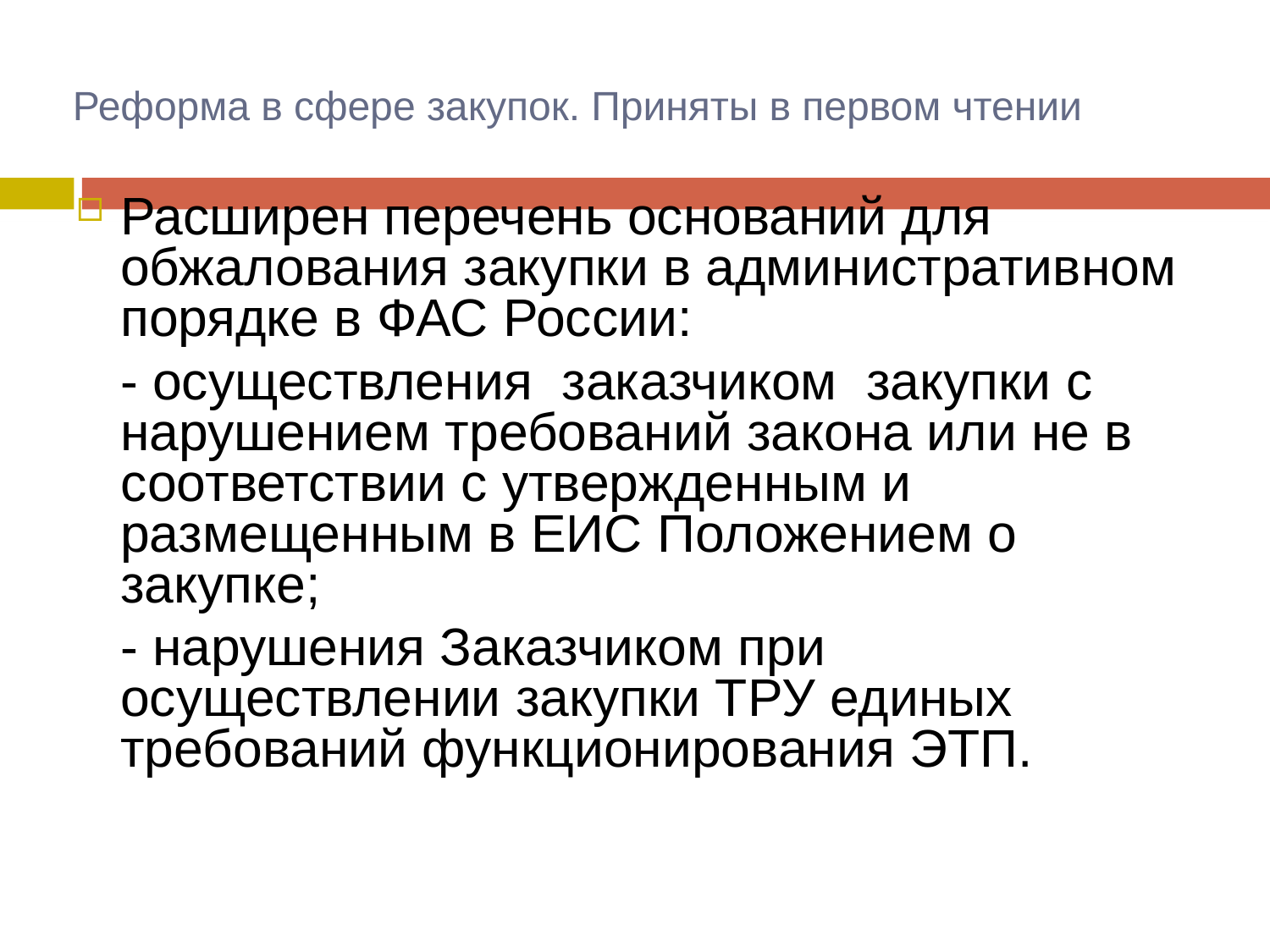

# Реформа в сфере закупок. Приняты в первом чтении
Расширен перечень оснований для обжалования закупки в административном порядке в ФАС России:
	- осуществления  заказчиком  закупки с нарушением требований закона или не в соответствии с утвержденным и размещенным в ЕИС Положением о закупке;
	- нарушения Заказчиком при осуществлении закупки ТРУ единых требований функционирования ЭТП.